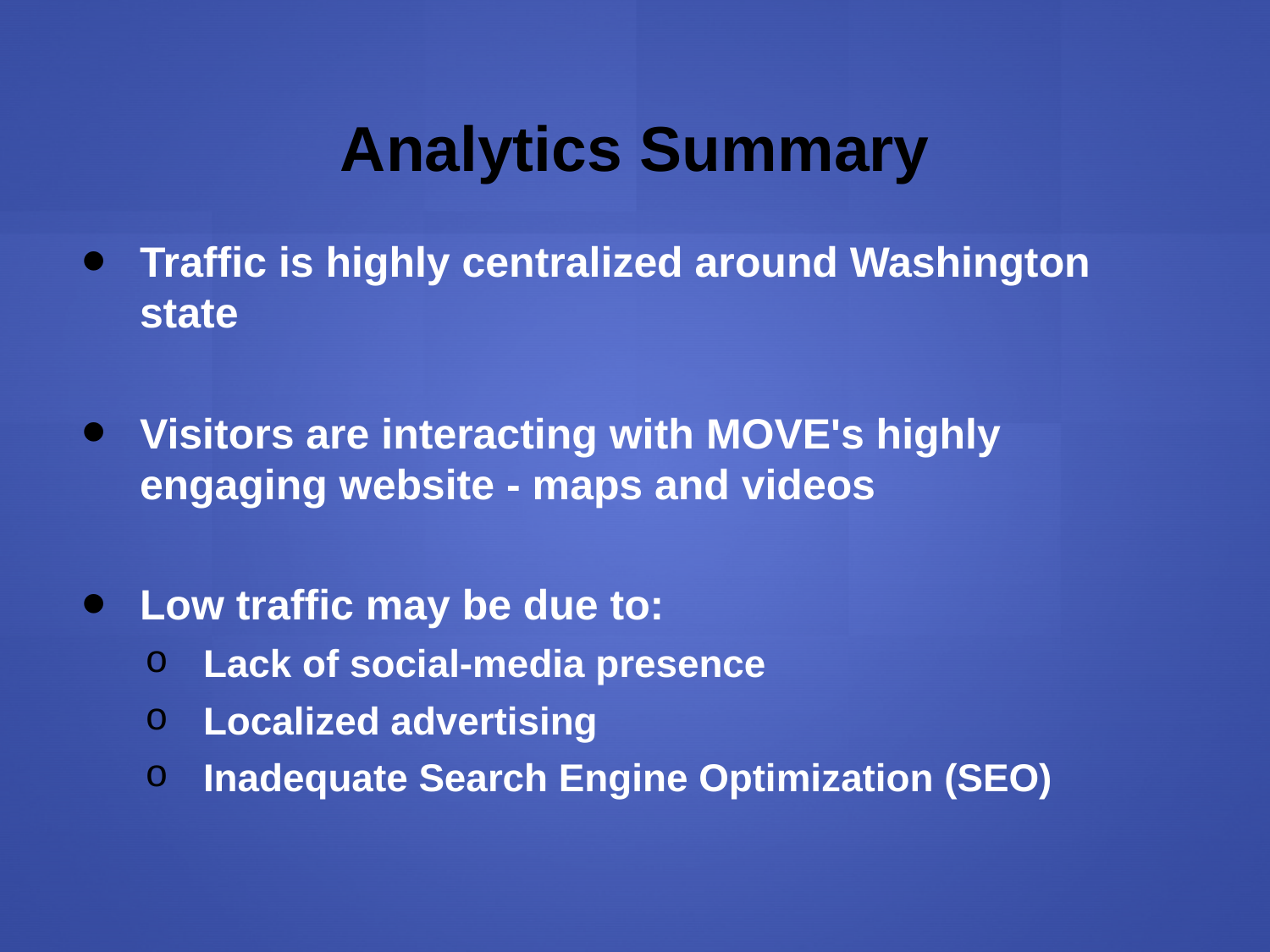

# Analytics Summary
Traffic is highly centralized around Washington state

Visitors are interacting with MOVE's highly engaging website - maps and videos

Low traffic may be due to:
Lack of social-media presence
Localized advertising
Inadequate Search Engine Optimization (SEO)